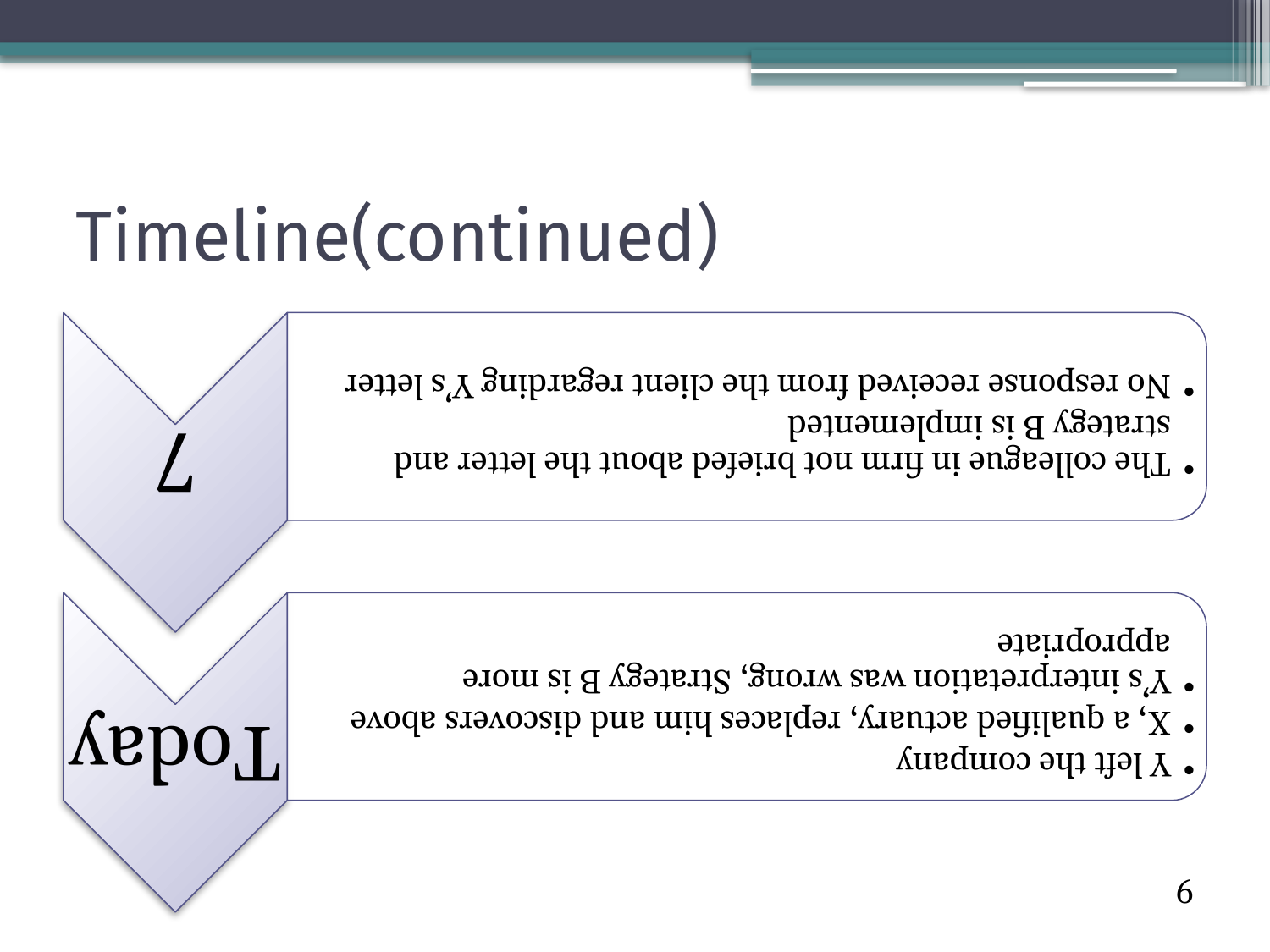

# Timeline(continued)
7
The colleague in firm not briefed about the letter and strategy B is implemented
No response received from the client regarding Y’s letter
Today
Y left the company
X, a qualified actuary, replaces him and discovers above
Y’s interpretation was wrong, Strategy B is more appropriate
6